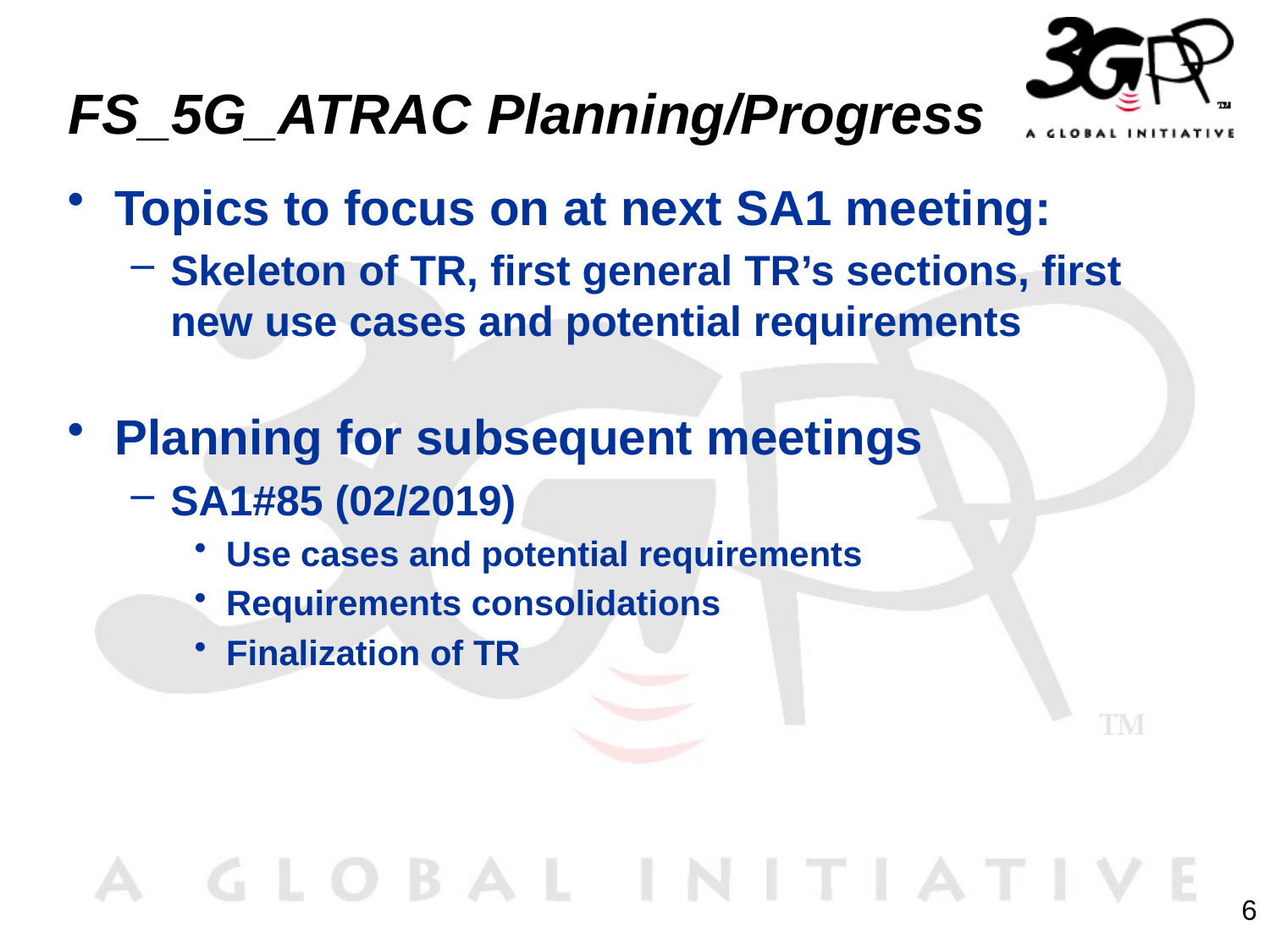

# FS_5G_ATRAC Planning/Progress
Topics to focus on at next SA1 meeting:
Skeleton of TR, first general TR’s sections, first new use cases and potential requirements
Planning for subsequent meetings
SA1#85 (02/2019)
Use cases and potential requirements
Requirements consolidations
Finalization of TR

6